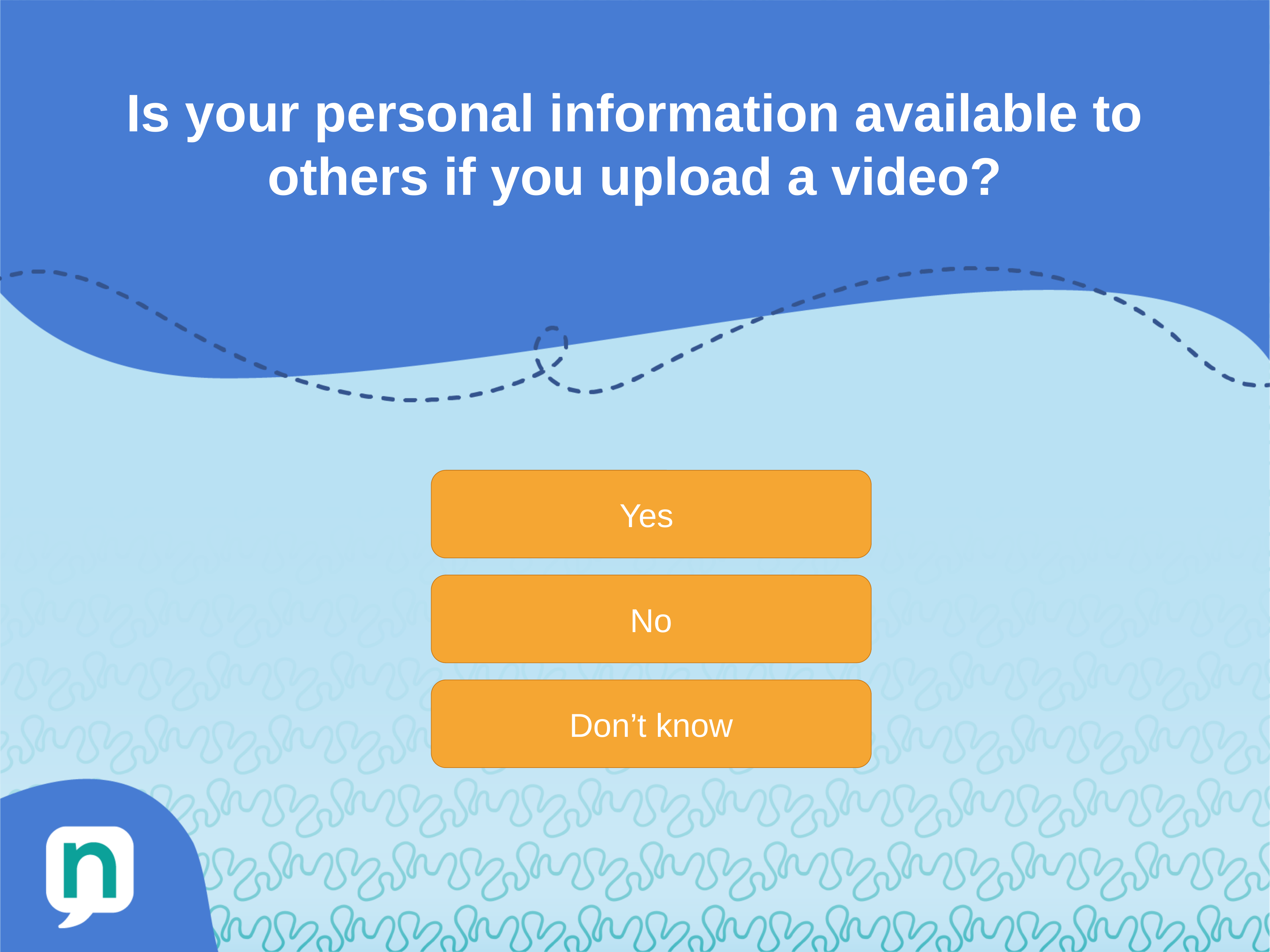

Is your personal information available to others if you upload a video?
Yes
No
Don’t know